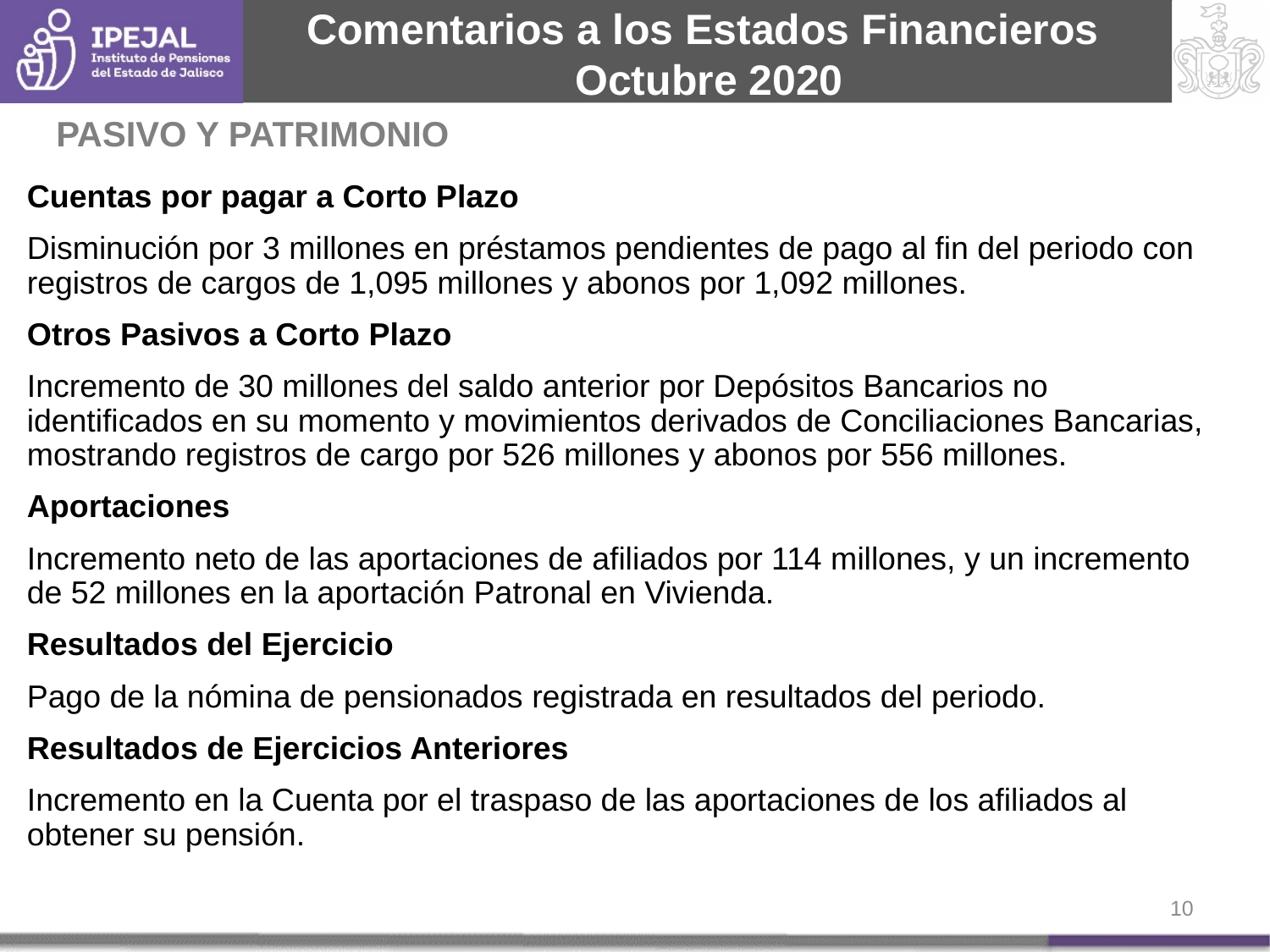

Comentarios a los Estados Financieros
 Octubre 2020
PASIVO Y PATRIMONIO
Cuentas por pagar a Corto Plazo
Disminución por 3 millones en préstamos pendientes de pago al fin del periodo con registros de cargos de 1,095 millones y abonos por 1,092 millones.
Otros Pasivos a Corto Plazo
Incremento de 30 millones del saldo anterior por Depósitos Bancarios no identificados en su momento y movimientos derivados de Conciliaciones Bancarias, mostrando registros de cargo por 526 millones y abonos por 556 millones.
Aportaciones
Incremento neto de las aportaciones de afiliados por 114 millones, y un incremento de 52 millones en la aportación Patronal en Vivienda.
Resultados del Ejercicio
Pago de la nómina de pensionados registrada en resultados del periodo.
Resultados de Ejercicios Anteriores
Incremento en la Cuenta por el traspaso de las aportaciones de los afiliados al obtener su pensión.

10